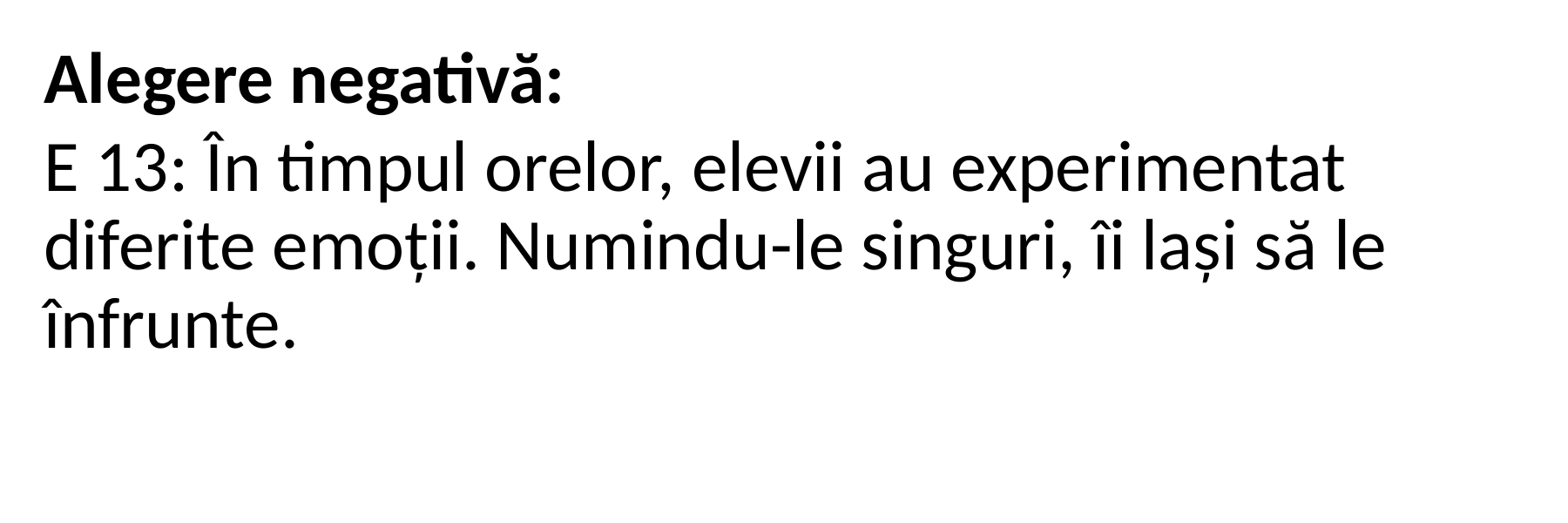

Alegere negativă:
E 13: În timpul orelor, elevii au experimentat diferite emoții. Numindu-le singuri, îi lași să le înfrunte.